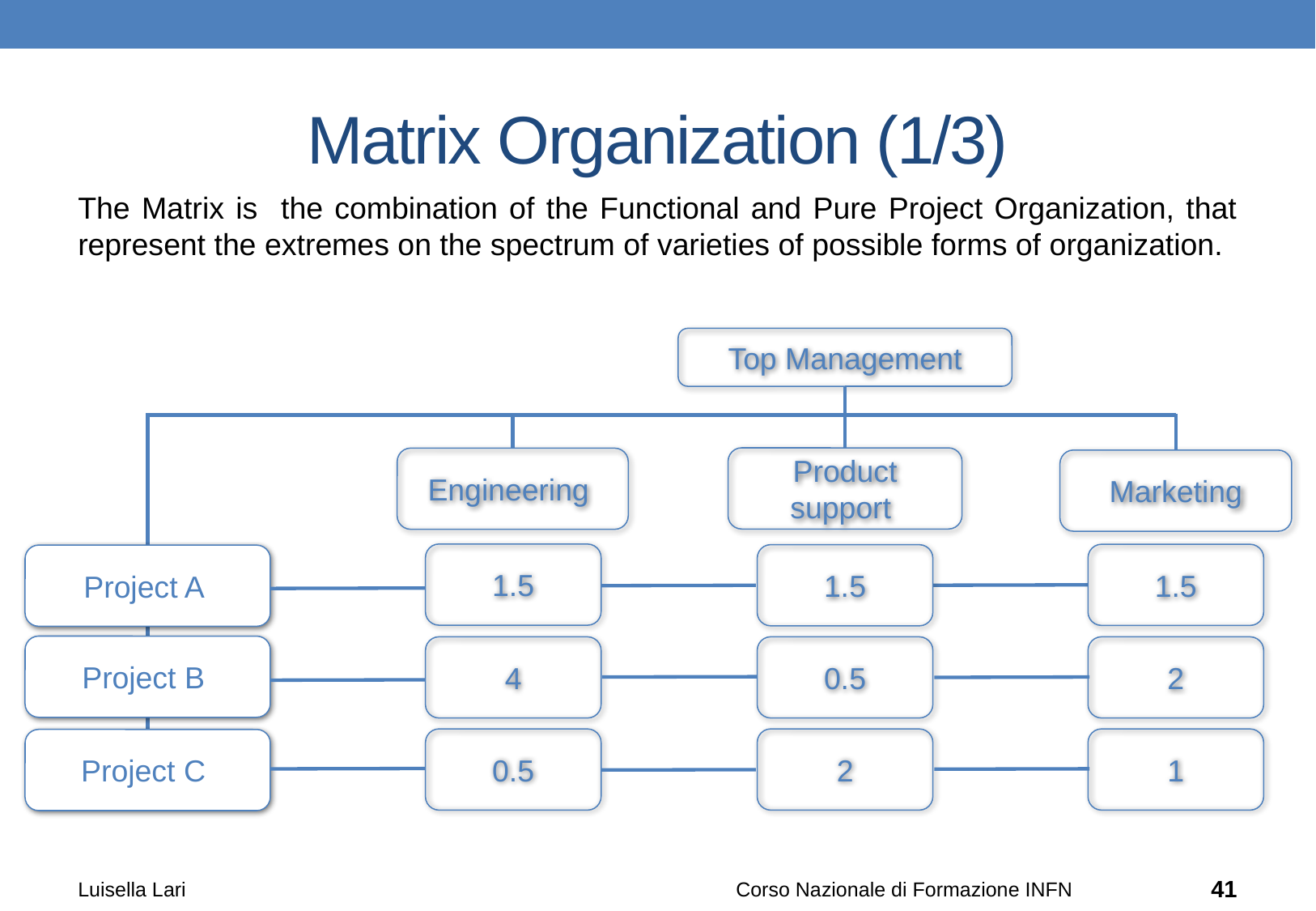

# Matrix Organization (1/3)
The Matrix is  the combination of the Functional and Pure Project Organization, that represent the extremes on the spectrum of varieties of possible forms of organization.
Top Management
Product support
Engineering
Marketing
1.5
4
0.5
1.5
1.5
Project A
Project B
0.5
2
2
1
Project C
Luisella Lari
Corso Nazionale di Formazione INFN
41